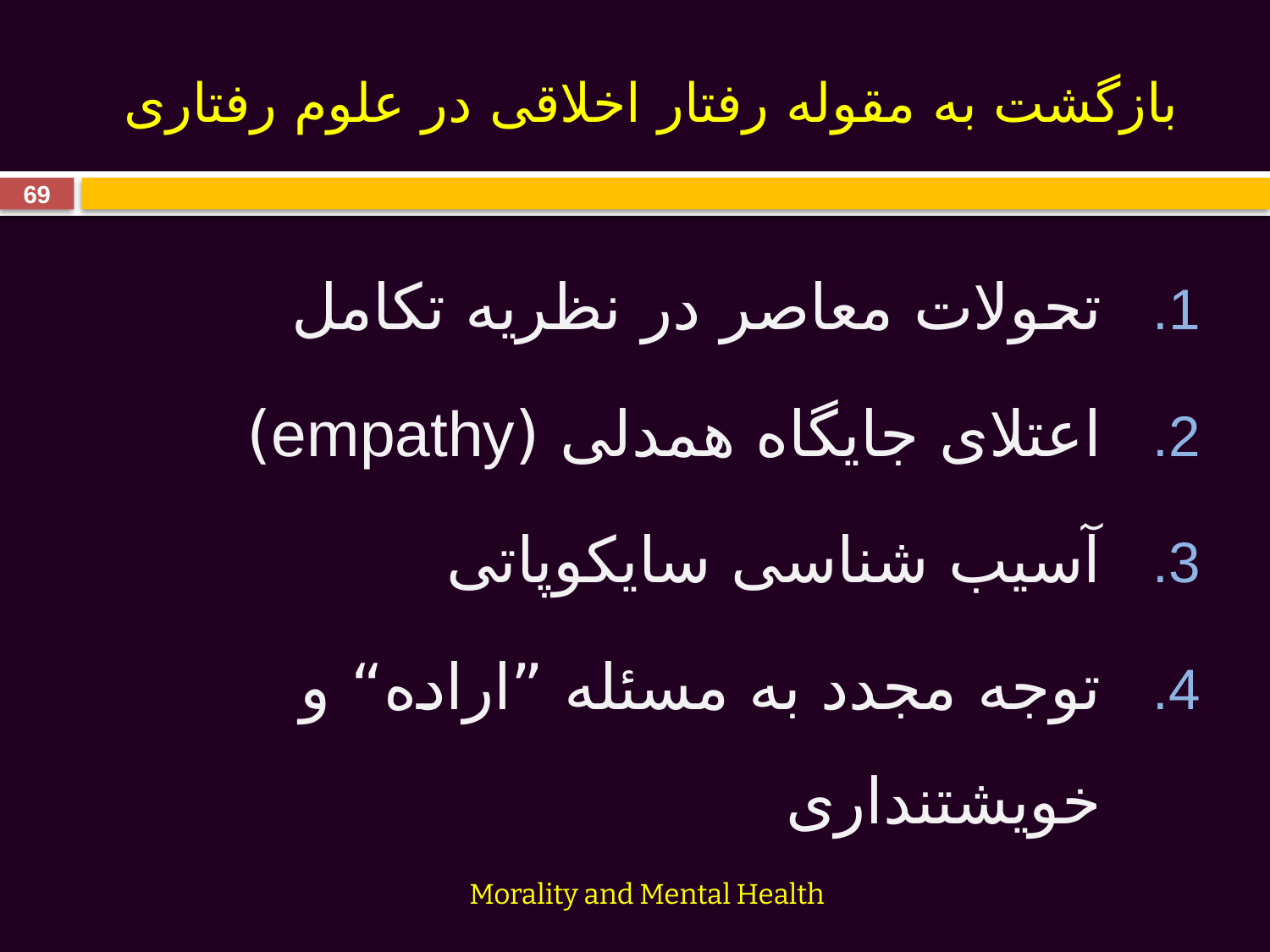

# بازگشت به مقوله رفتار اخلاقی در علوم رفتاری
69
تحولات معاصر در نظریه تکامل
اعتلای جایگاه همدلی (empathy)
آسیب شناسی سایکوپاتی
توجه مجدد به مسئله ”اراده“ و خویشتنداری
Morality and Mental Health